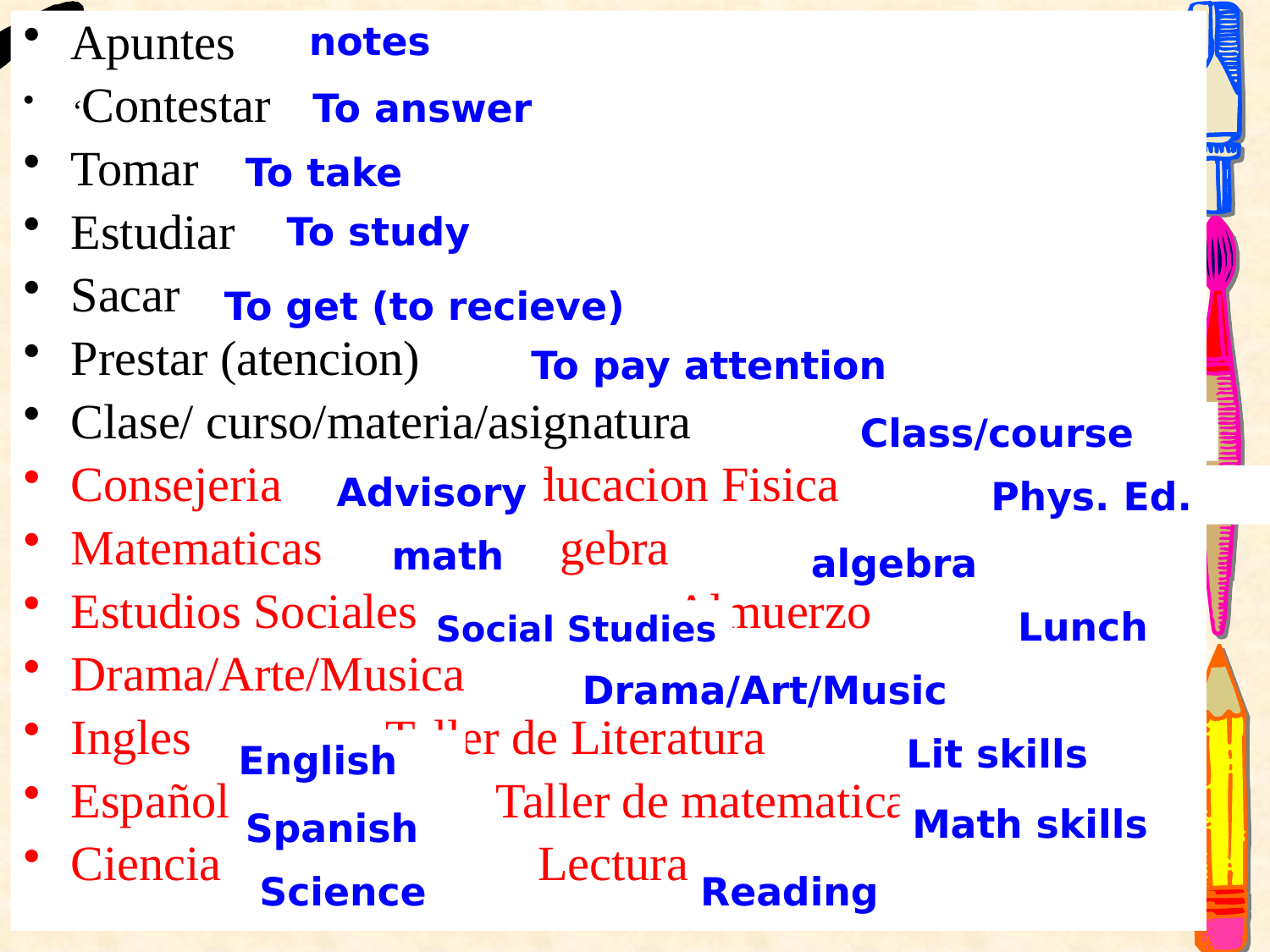

Apuntes
‘Contestar
Tomar
Estudiar
Sacar
Prestar (atencion)
Clase/ curso/materia/asignatura
Consejeria		    Educacion Fisica
Matematicas		     Algebra
Estudios Sociales		        Almuerzo
Drama/Arte/Musica
Ingles		     Taller de Literatura
Español	              Taller de matematicas
Ciencia		       Lectura
notes
To answer
To take
To study
To get (to recieve)
To pay attention
Class/course
Advisory
Phys. Ed.
math
algebra
Lunch
Social Studies
Drama/Art/Music
Lit skills
English
Math skills
Spanish
Science
Reading